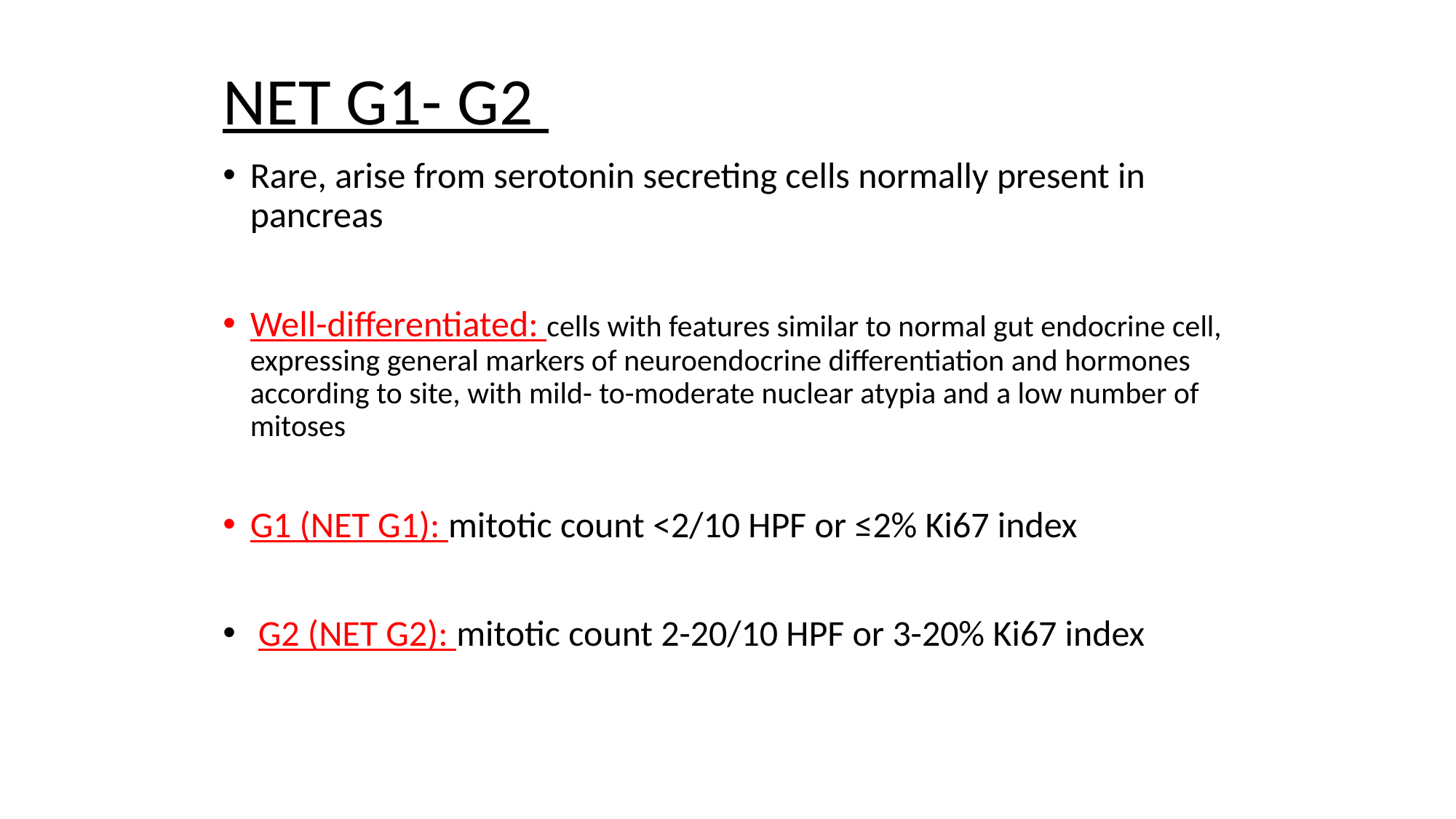

# NET G1- G2
Rare, arise from serotonin secreting cells normally present in pancreas

Well-differentiated: cells with features similar to normal gut endocrine cell, expressing general markers of neuroendocrine differentiation and hormones according to site, with mild- to-moderate nuclear atypia and a low number of mitoses

G1 (NET G1): mitotic count <2/10 HPF or ≤2% Ki67 index

 G2 (NET G2): mitotic count 2-20/10 HPF or 3-20% Ki67 index